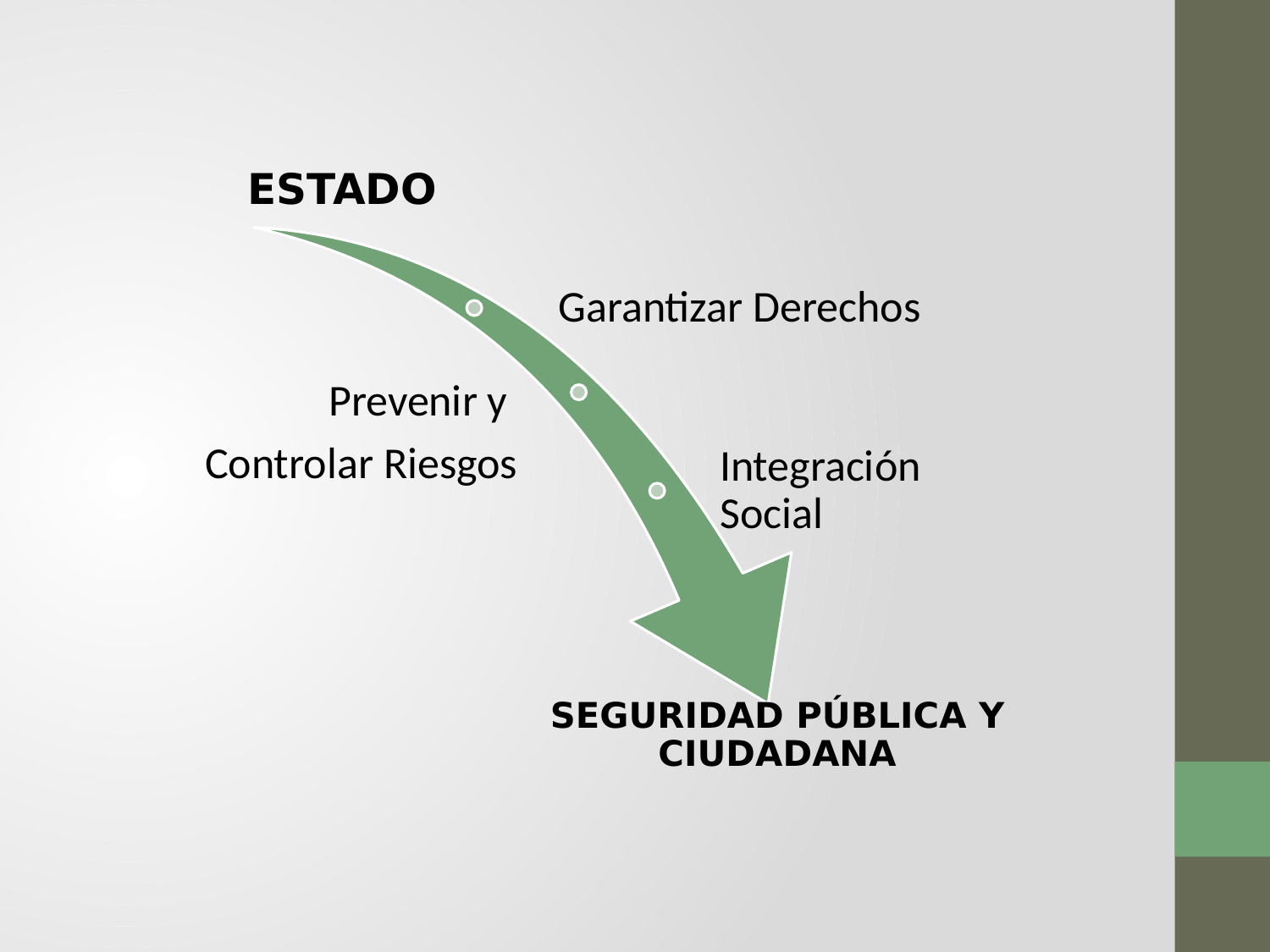

ESTADO
Garantizar Derechos
Prevenir y
Controlar Riesgos
Integración Social
SEGURIDAD PÚBLICA Y CIUDADANA